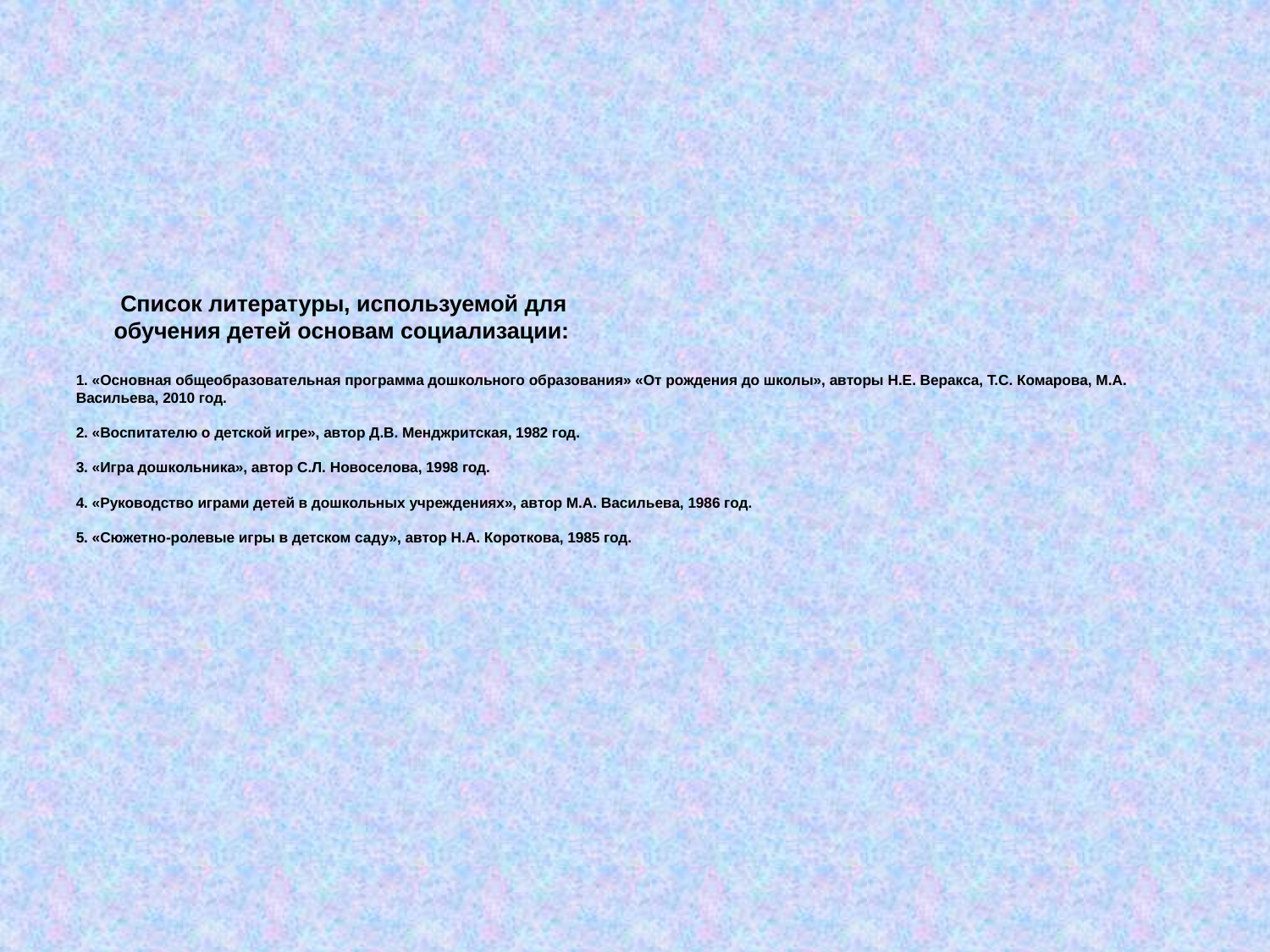

# Список литературы, используемой для обучения детей основам социализации: 1. «Основная общеобразовательная программа дошкольного образования» «От рождения до школы», авторы Н.Е. Веракса, Т.С. Комарова, М.А. Васильева, 2010 год. 2. «Воспитателю о детской игре», автор Д.В. Менджритская, 1982 год. 3. «Игра дошкольника», автор С.Л. Новоселова, 1998 год. 4. «Руководство играми детей в дошкольных учреждениях», автор М.А. Васильева, 1986 год. 5. «Сюжетно-ролевые игры в детском саду», автор Н.А. Короткова, 1985 год.